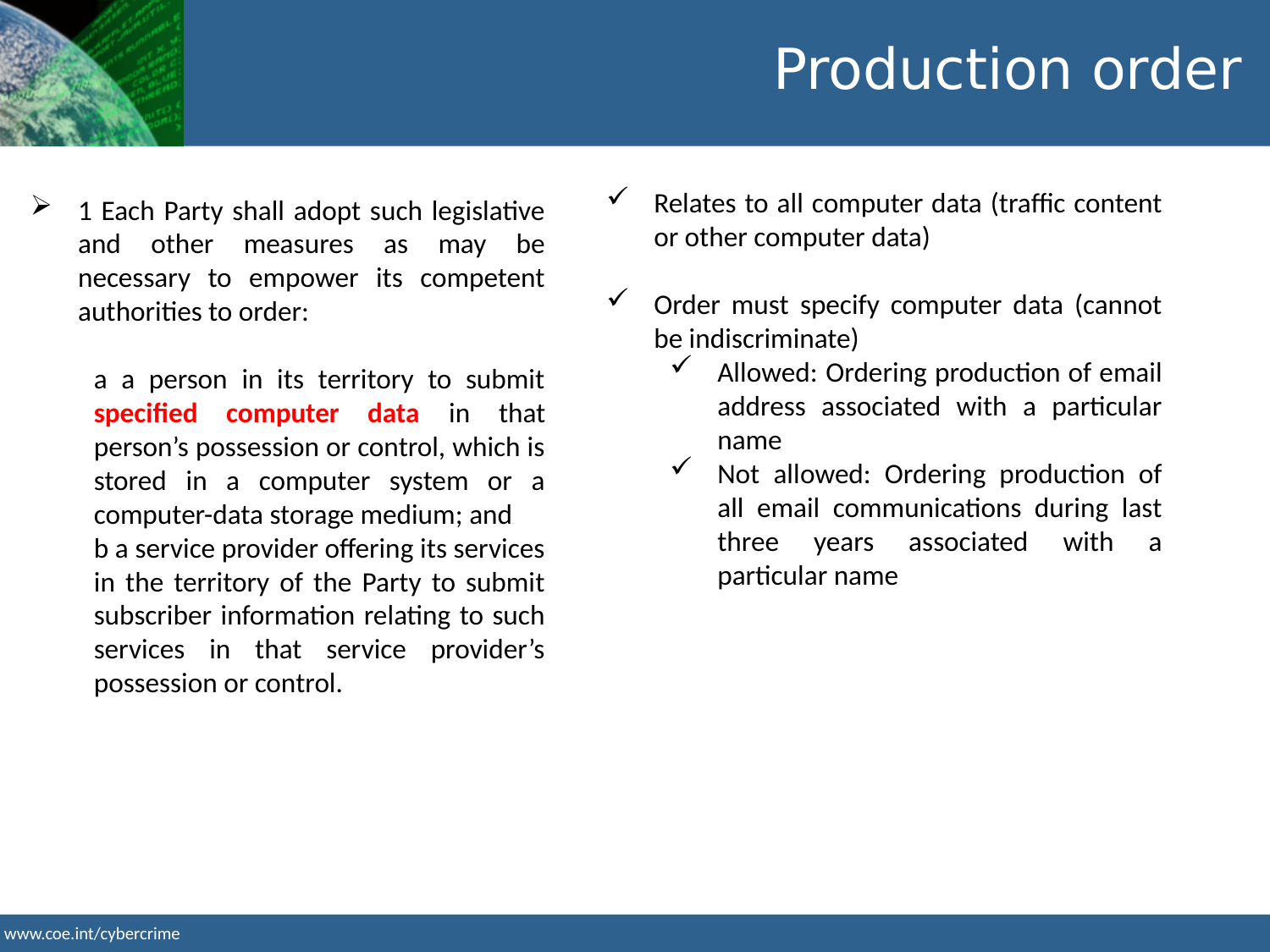

Production order
Relates to all computer data (traffic content or other computer data)

Order must specify computer data (cannot be indiscriminate)
Allowed: Ordering production of email address associated with a particular name
Not allowed: Ordering production of all email communications during last three years associated with a particular name
1 Each Party shall adopt such legislative and other measures as may be necessary to empower its competent authorities to order:

a a person in its territory to submit specified computer data in that person’s possession or control, which is stored in a computer system or a computer-data storage medium; and
b a service provider offering its services in the territory of the Party to submit subscriber information relating to such services in that service provider’s possession or control.